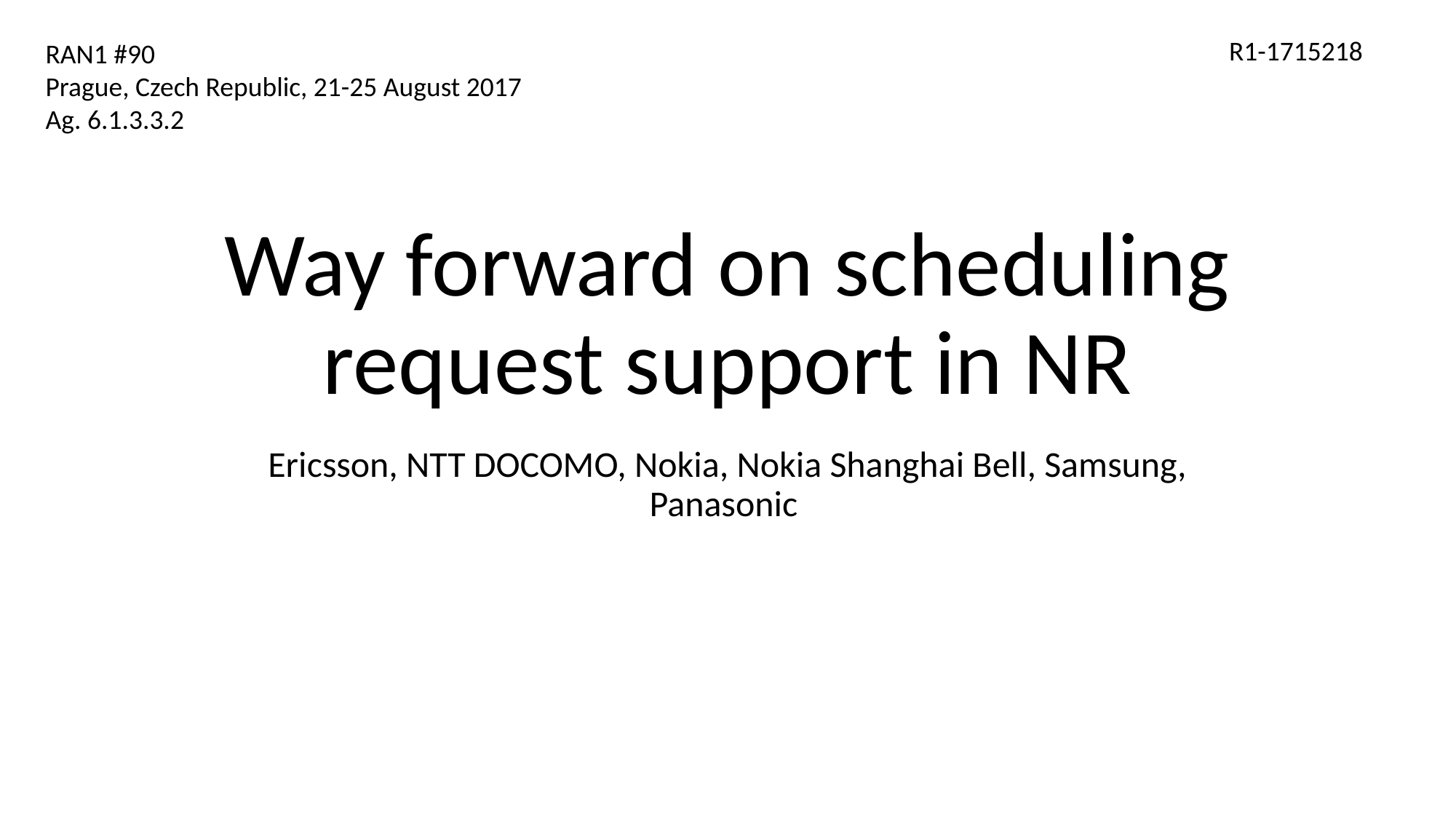

R1-1715218
RAN1 #90
Prague, Czech Republic, 21-25 August 2017
Ag. 6.1.3.3.2
# Way forward on scheduling request support in NR
Ericsson, NTT DOCOMO, Nokia, Nokia Shanghai Bell, Samsung, Panasonic